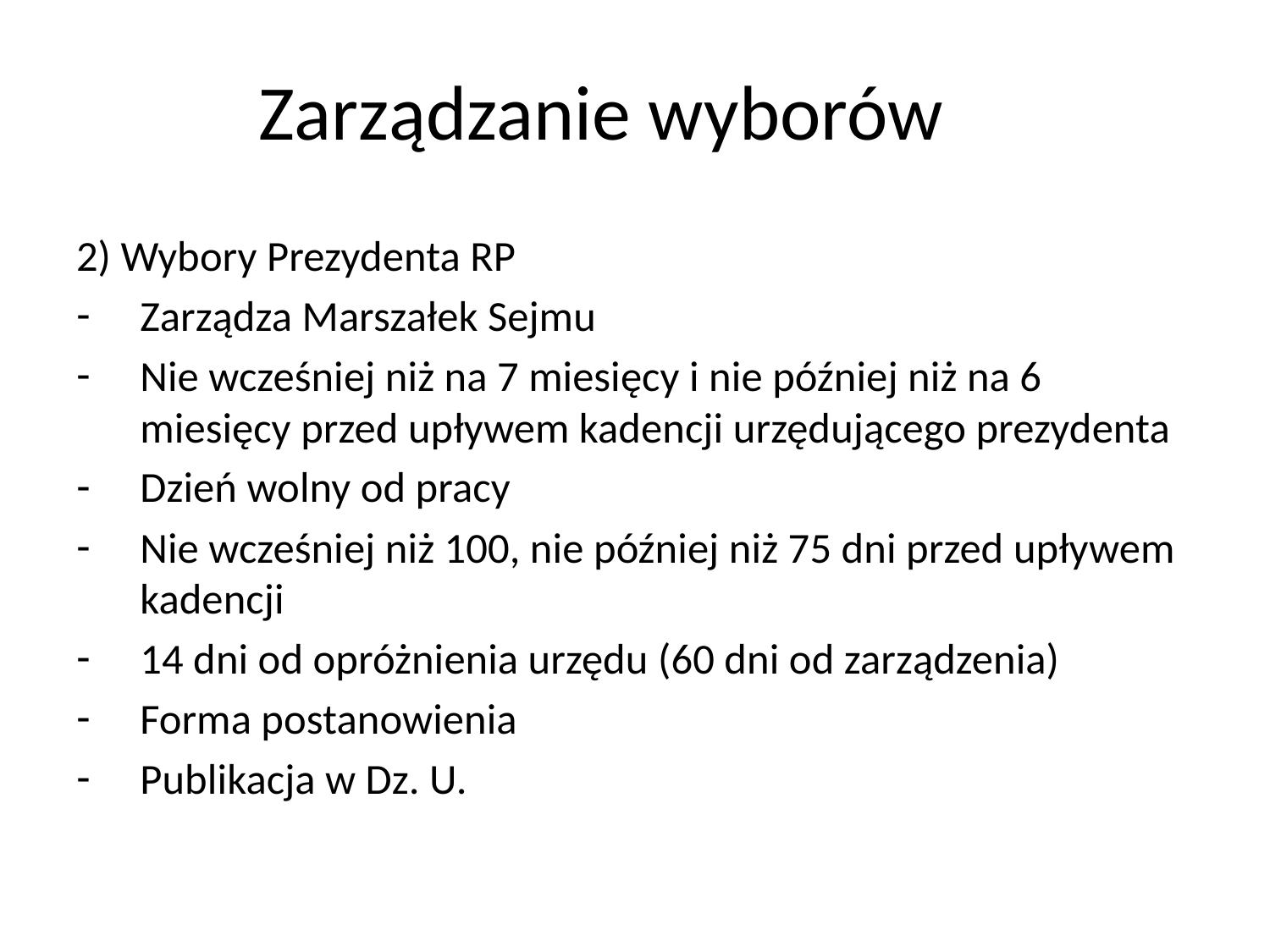

# Zarządzanie wyborów
2) Wybory Prezydenta RP
Zarządza Marszałek Sejmu
Nie wcześniej niż na 7 miesięcy i nie później niż na 6 miesięcy przed upływem kadencji urzędującego prezydenta
Dzień wolny od pracy
Nie wcześniej niż 100, nie później niż 75 dni przed upływem kadencji
14 dni od opróżnienia urzędu (60 dni od zarządzenia)
Forma postanowienia
Publikacja w Dz. U.